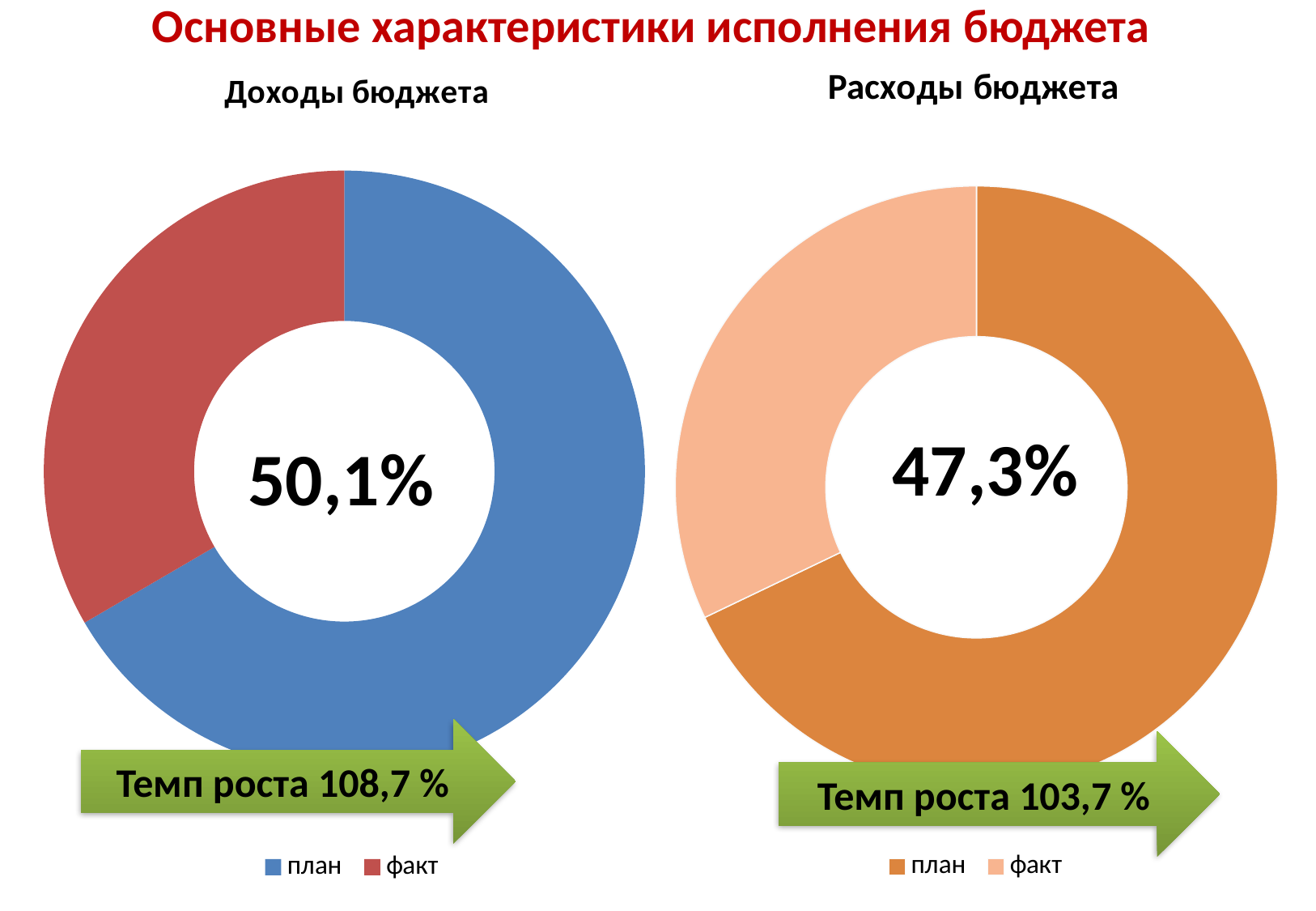

# Основные характеристики исполнения бюджета

### Chart: Доходы бюджета

| Category | Столбец1 |
|---|---|
| план | 1140.0 |
| факт | 571.6 |

### Chart: Расходы бюджета

| Category | Столбец1 |
|---|---|
| план | 1172.0 |
| факт | 554.3 |
50,1%
Темп роста 108,7 %
Темп роста 103,7 %